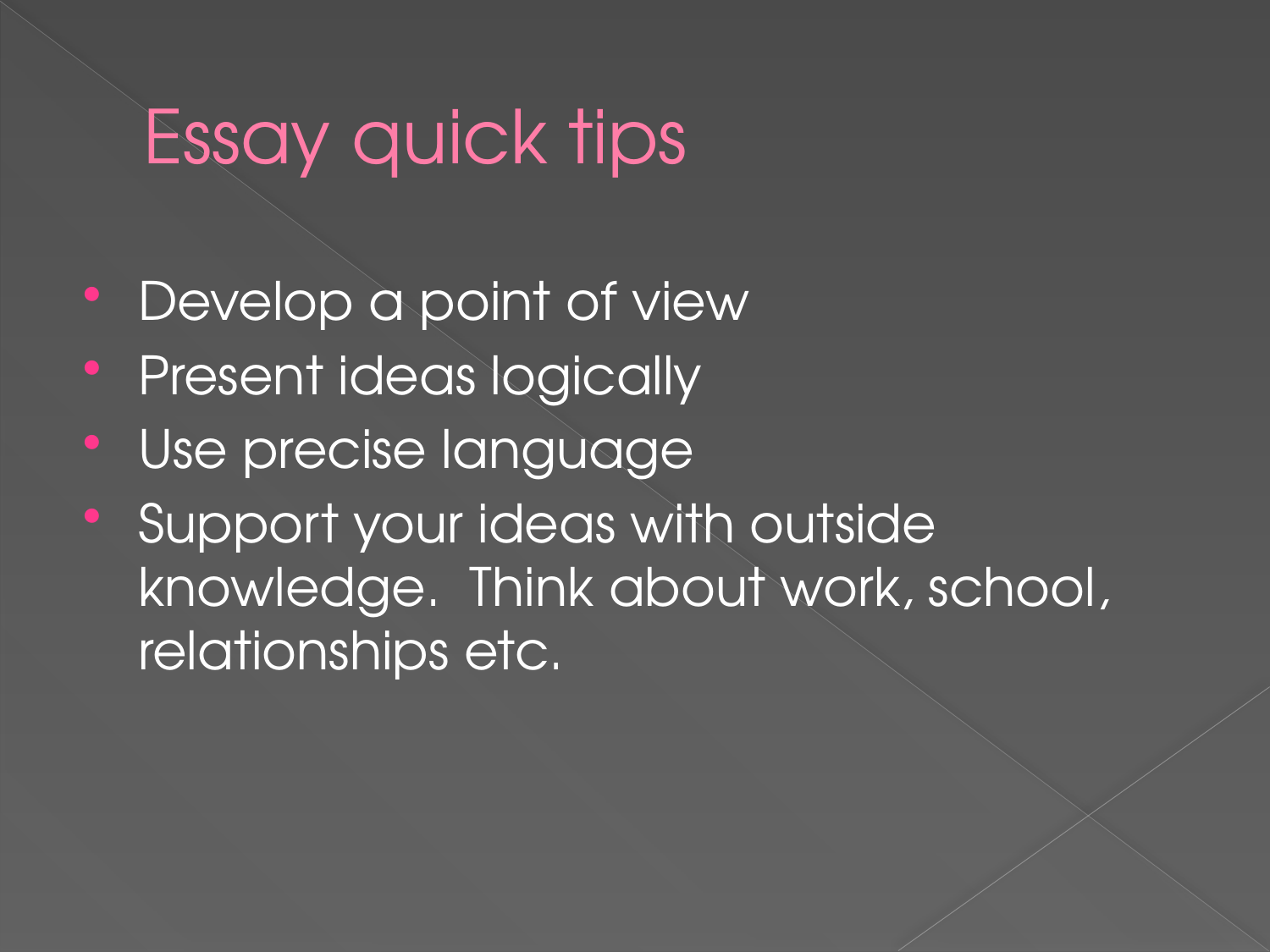

# Essay quick tips
Develop a point of view
Present ideas logically
Use precise language
Support your ideas with outside knowledge.  Think about work, school, relationships etc.